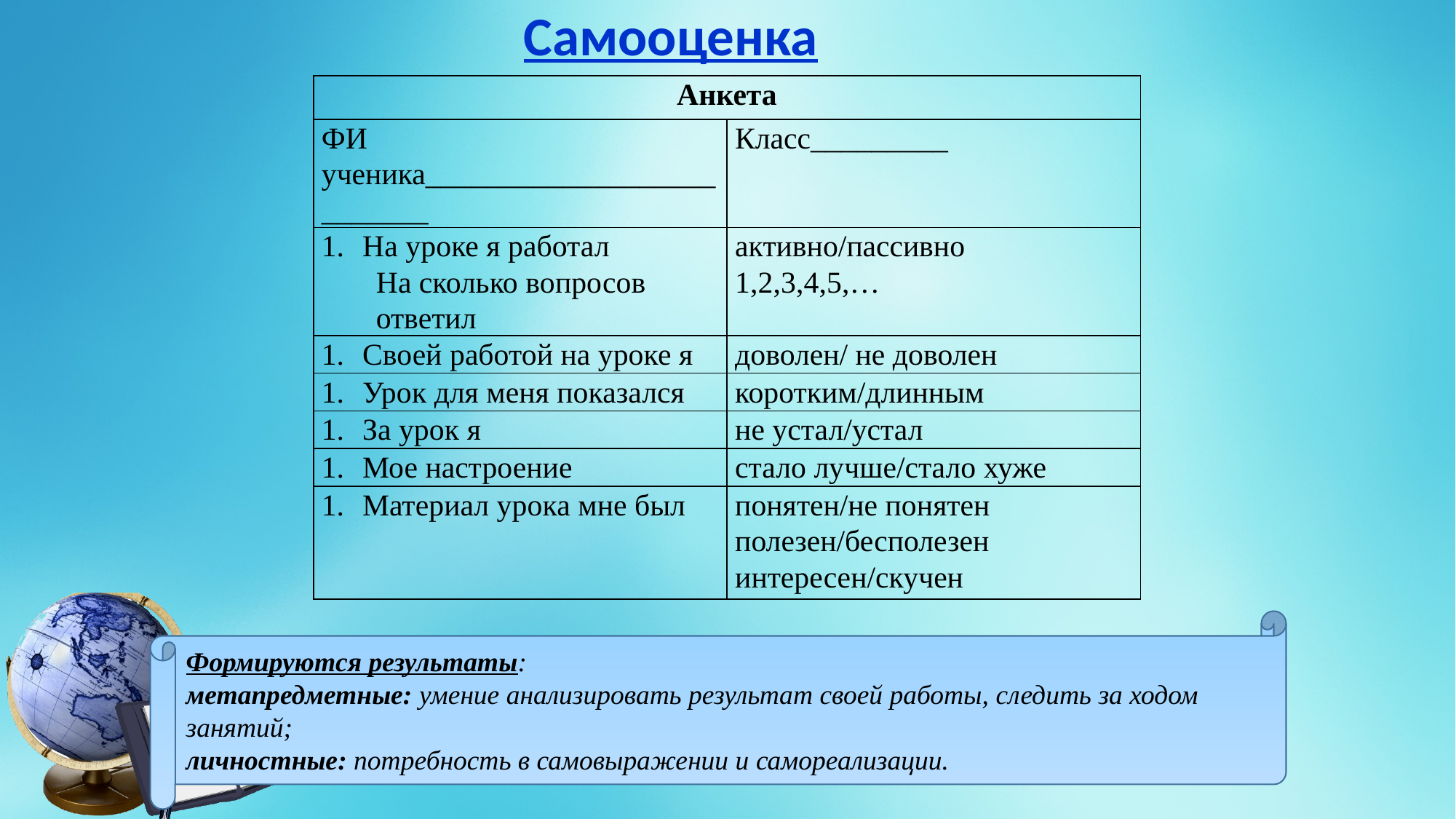

# Самооценка
| Анкета |  |
| --- | --- |
| ФИ ученика\_\_\_\_\_\_\_\_\_\_\_\_\_\_\_\_\_\_\_\_\_\_\_\_\_\_ | Класс\_\_\_\_\_\_\_\_\_ |
| На уроке я работал На сколько вопросов ответил | активно/пассивно 1,2,3,4,5,… |
| Своей работой на уроке я | доволен/ не доволен |
| Урок для меня показался | коротким/длинным |
| За урок я | не устал/устал |
| Мое настроение | стало лучше/стало хуже |
| Материал урока мне был | понятен/не понятен полезен/бесполезен интересен/скучен |
Формируются результаты:
метапредметные: умение анализировать результат своей работы, следить за ходом занятий;
личностные: потребность в самовыражении и самореализации.